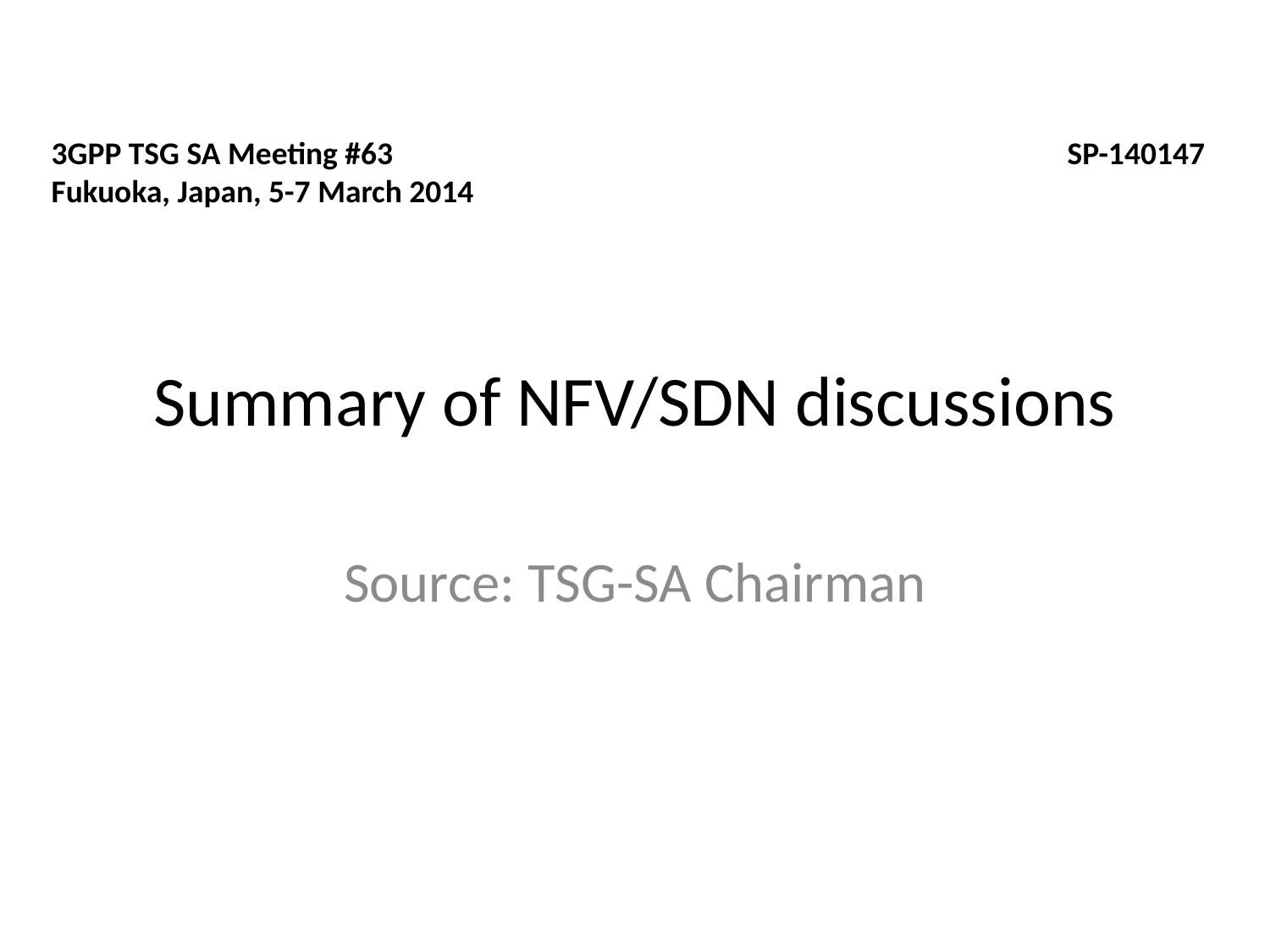

3GPP TSG SA Meeting #63						SP-140147
Fukuoka, Japan, 5-7 March 2014
# Summary of NFV/SDN discussions
Source: TSG-SA Chairman